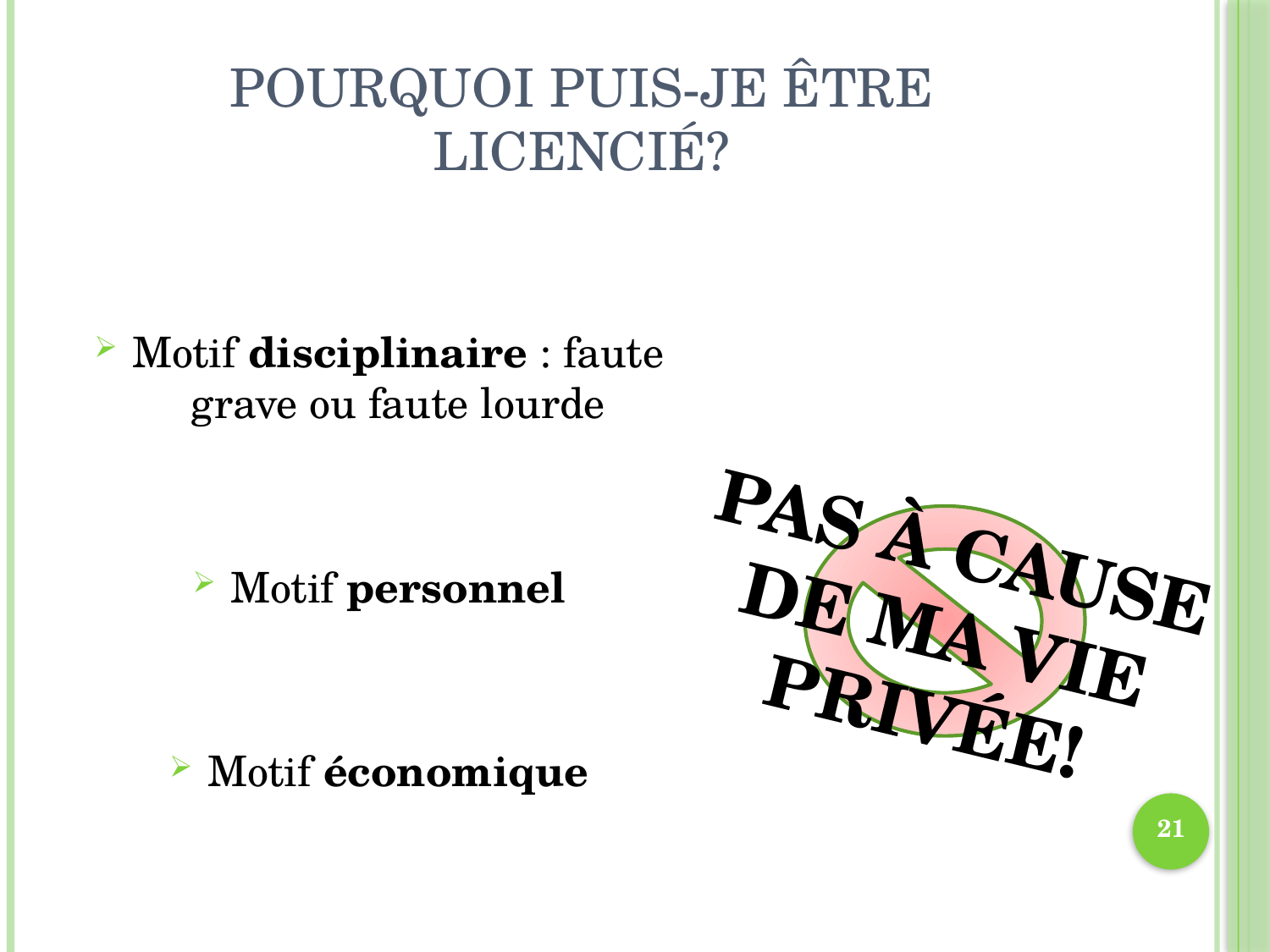

# Pourquoi puis-je être licencié?
Motif disciplinaire : faute grave ou faute lourde

Motif personnel

Motif économique
PAS À CAUSE DE MA VIE PRIVÉE!

21